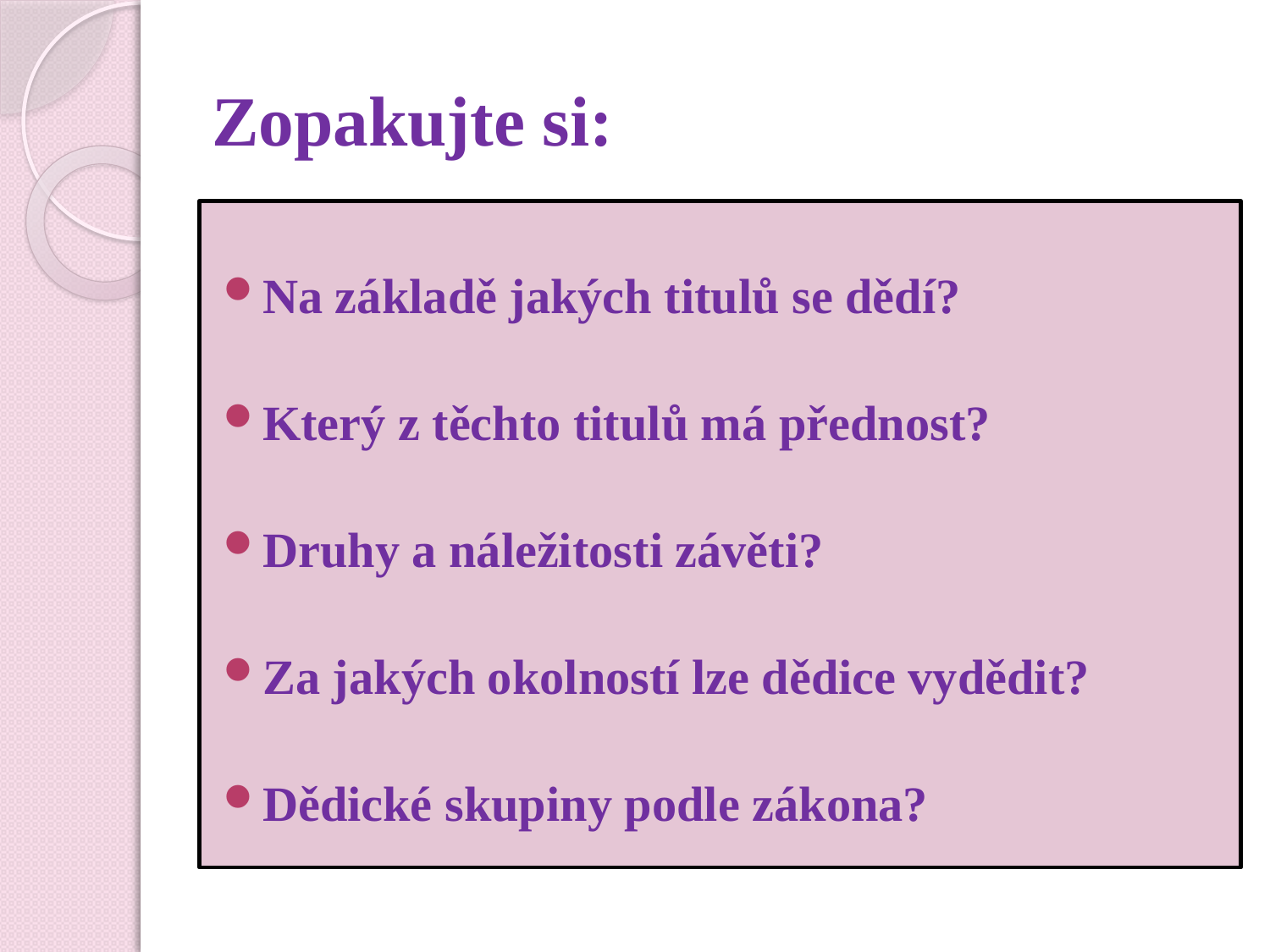

# Zopakujte si:

Na základě jakých titulů se dědí?

Který z těchto titulů má přednost?

Druhy a náležitosti závěti?

Za jakých okolností lze dědice vydědit?

Dědické skupiny podle zákona?